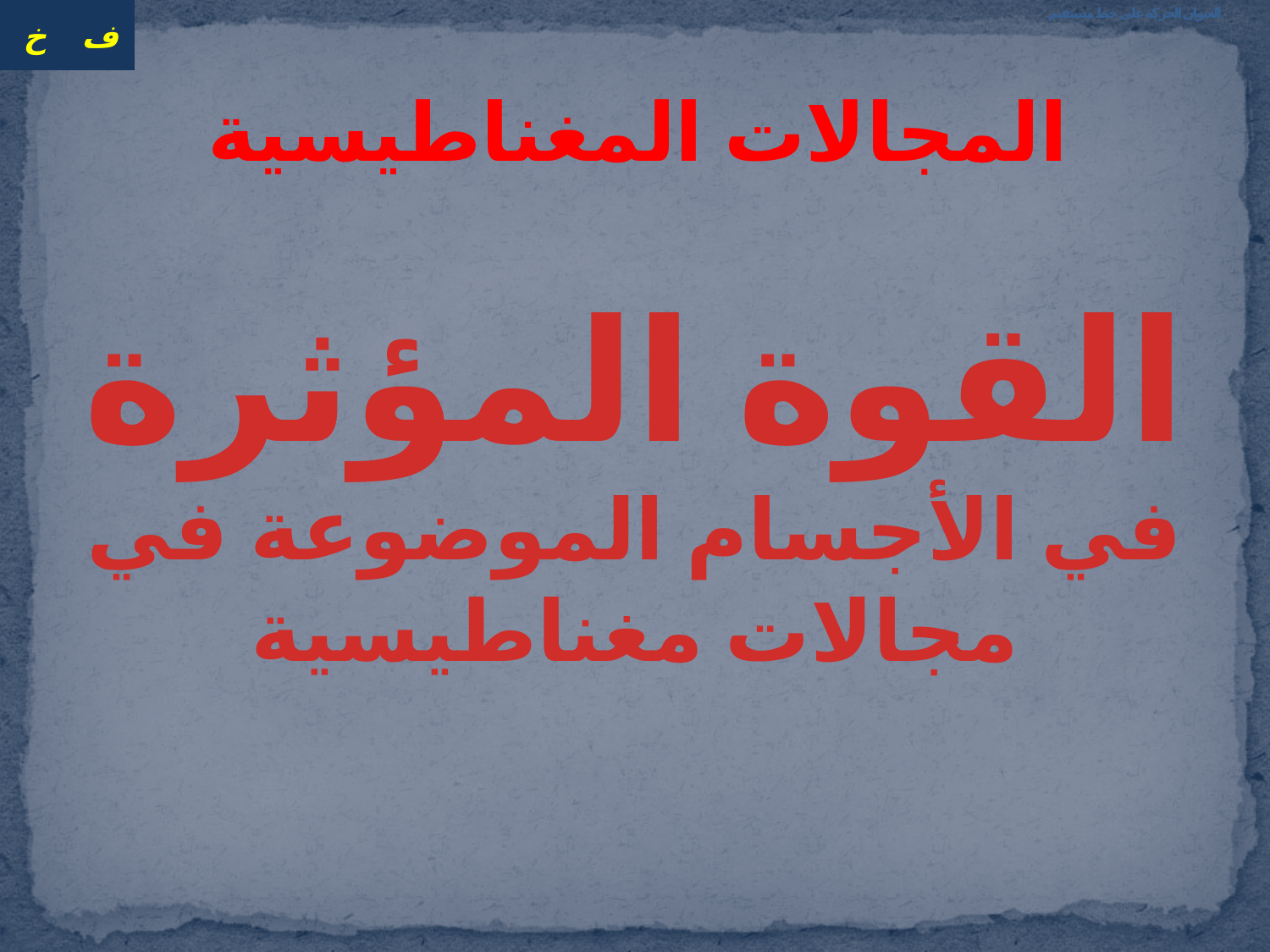

# العنوان الحركة على خط مستقيم
المجالات المغناطيسية
القوة المؤثرة
في الأجسام الموضوعة في مجالات مغناطيسية